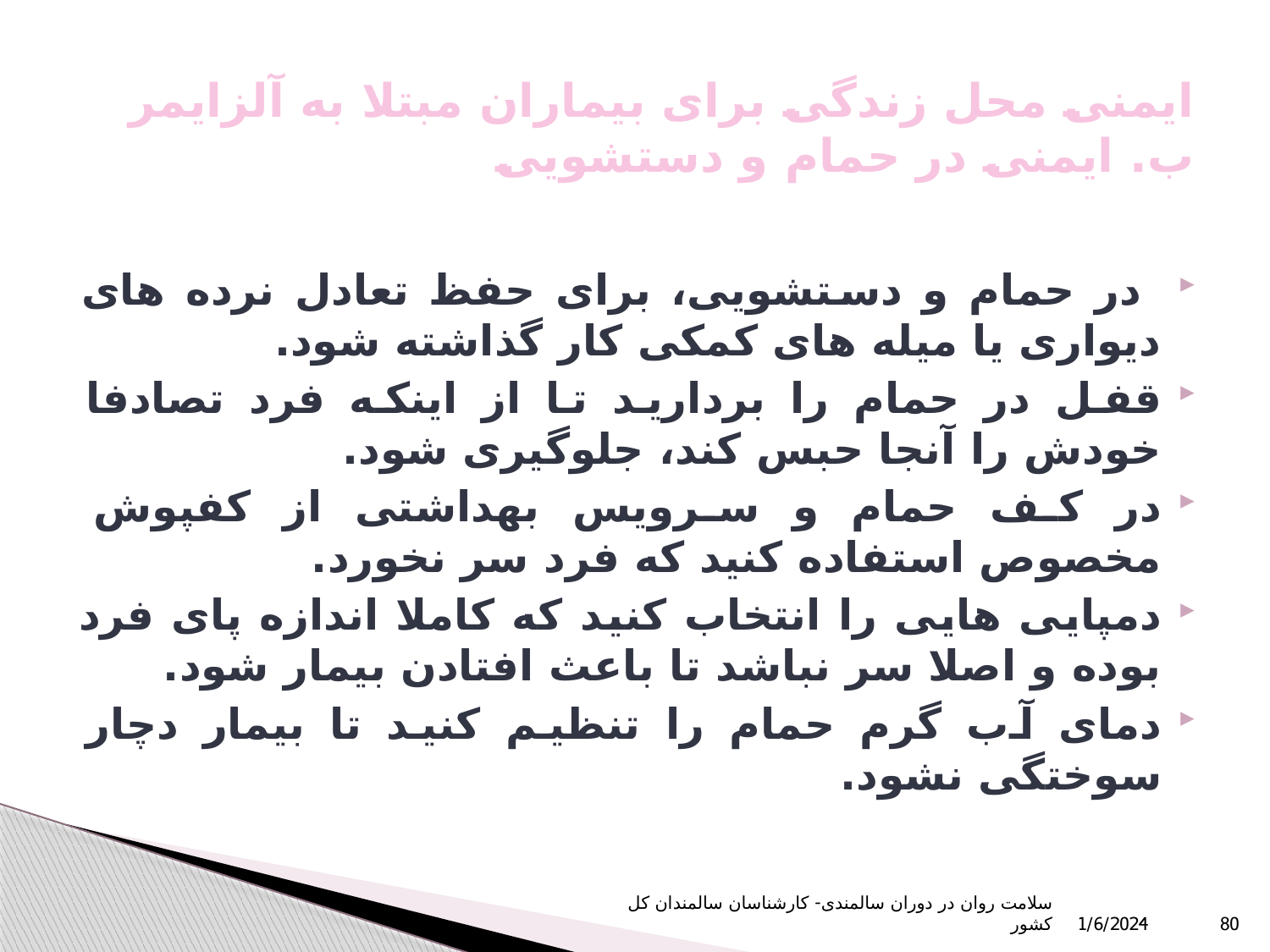

# ایمنی محل زندگی برای بیماران مبتلا به آلزایمر ب. ایمنی در حمام و دستشویی
 در حمام و دستشویی، برای حفظ تعادل نرده های دیواری یا میله های کمکی کار گذاشته شود.
قفل در حمام را بردارید تا از اینکه فرد تصادفا خودش را آنجا حبس کند، جلوگیری شود.
در کف حمام و سرویس بهداشتی از کفپوش مخصوص استفاده کنید که فرد سر نخورد.
دمپایی هایی را انتخاب کنید که کاملا اندازه پای فرد بوده و اصلا سر نباشد تا باعث افتادن بیمار شود.
دمای آب گرم حمام را تنظیم کنید تا بیمار دچار سوختگی نشود.
سلامت روان در دوران سالمندی- کارشناسان سالمندان کل کشور
1/6/2024
80